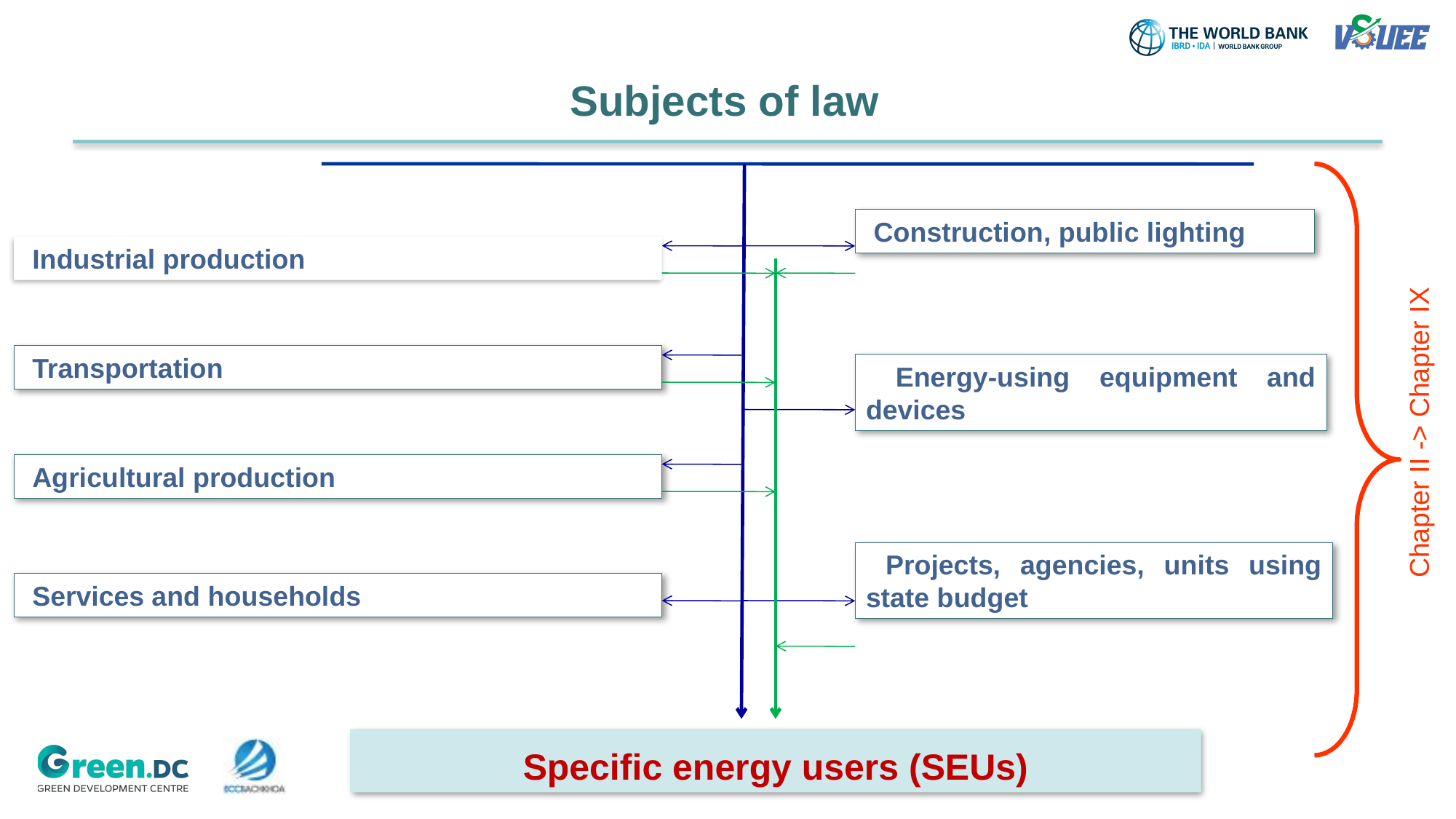

Subjects of law

 Construction, public lighting
 Industrial production
 Transportation
 Energy-using equipment and devices
Chapter II -> Chapter IX
 Agricultural production
 Projects, agencies, units using state budget
 Services and households
Specific energy users (SEUs)